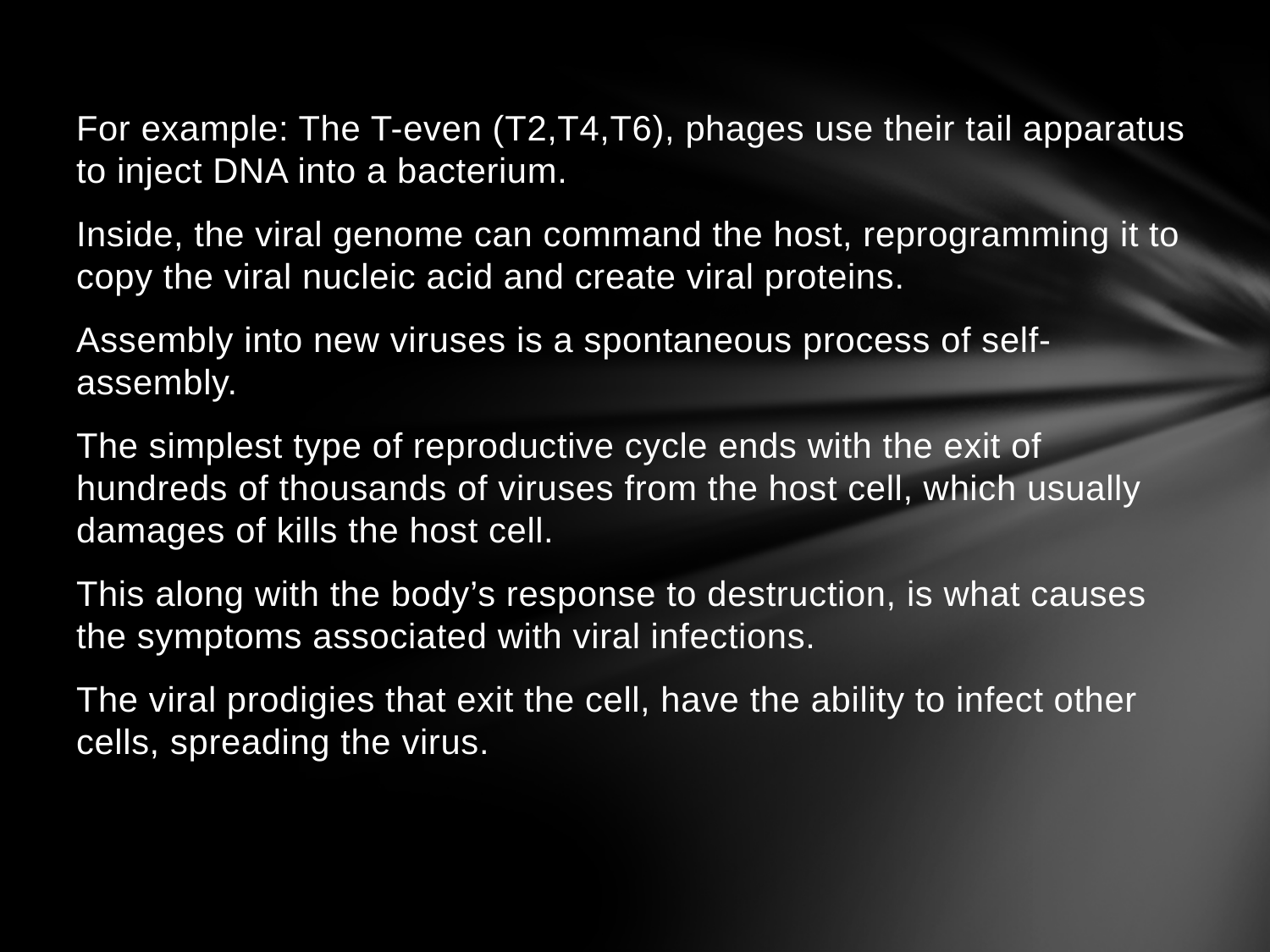

For example: The T-even (T2,T4,T6), phages use their tail apparatus to inject DNA into a bacterium.
Inside, the viral genome can command the host, reprogramming it to copy the viral nucleic acid and create viral proteins.
Assembly into new viruses is a spontaneous process of self-assembly.
The simplest type of reproductive cycle ends with the exit of hundreds of thousands of viruses from the host cell, which usually damages of kills the host cell.
This along with the body’s response to destruction, is what causes the symptoms associated with viral infections.
The viral prodigies that exit the cell, have the ability to infect other cells, spreading the virus.